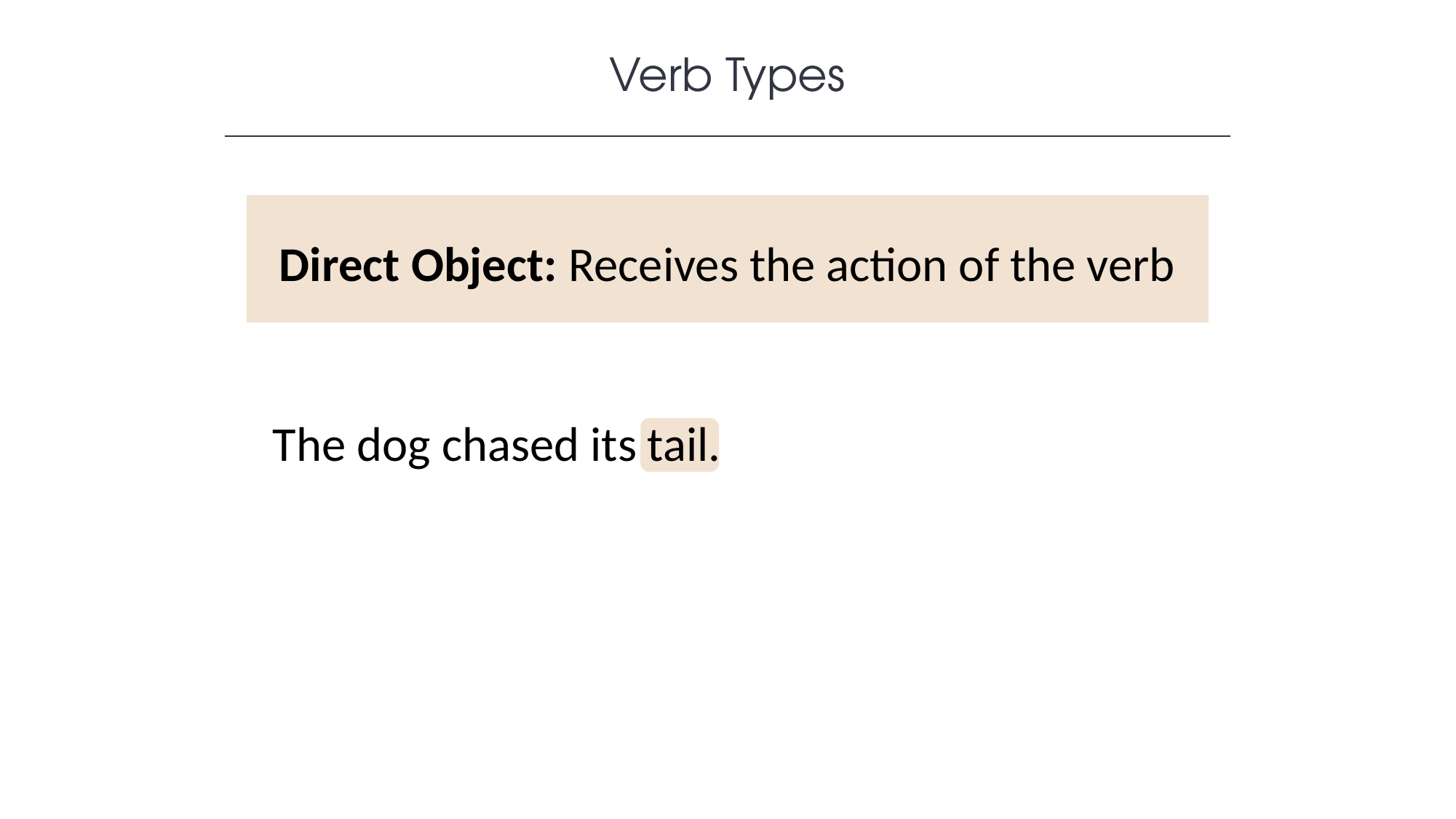

Verb Types
HAWKES LEARNING

Direct Object: Receives the action of the verb
The dog chased its tail.